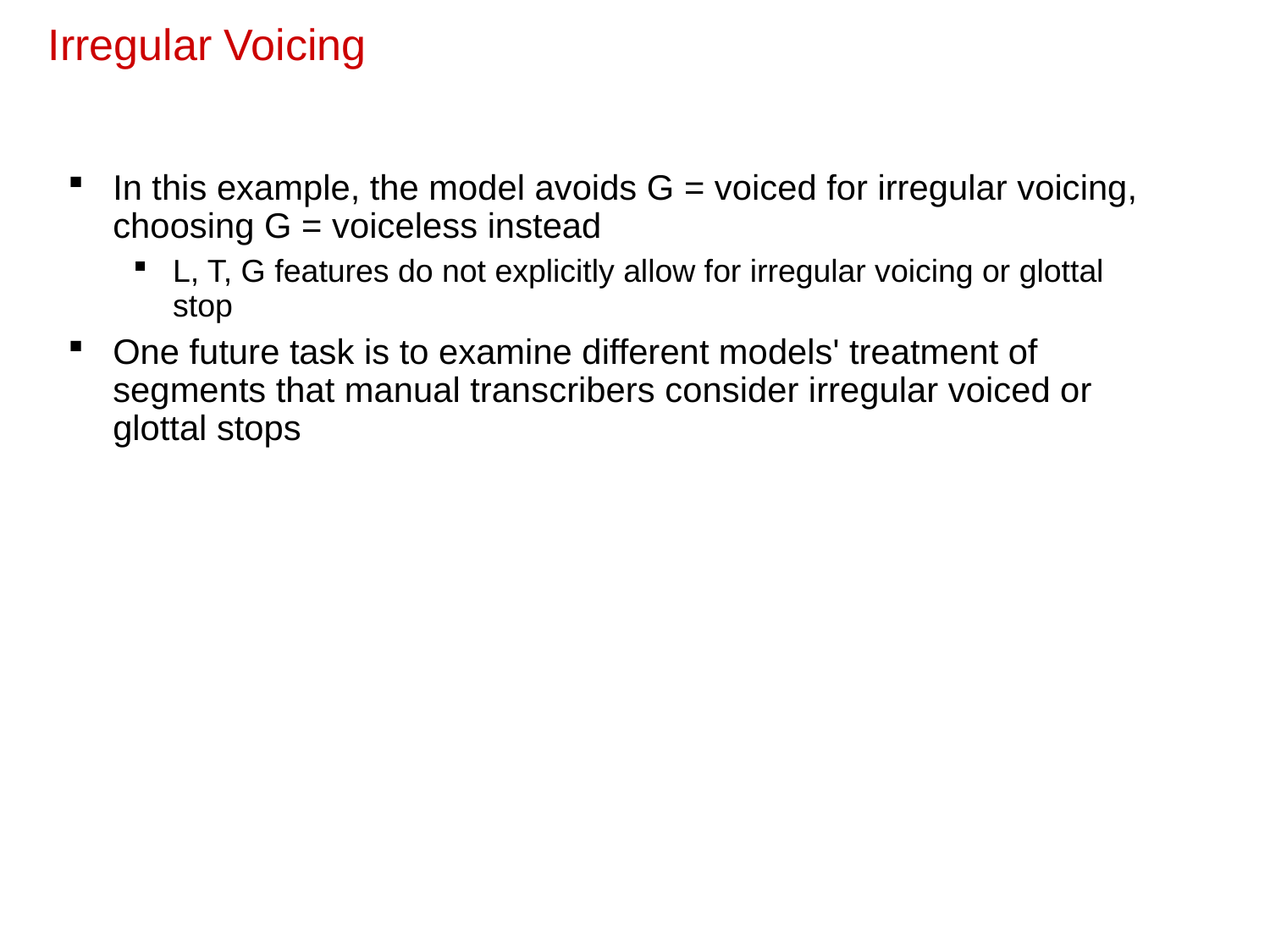

# Irregular Voicing
In this example, the model avoids G = voiced for irregular voicing, choosing G = voiceless instead
L, T, G features do not explicitly allow for irregular voicing or glottal stop
One future task is to examine different models' treatment of segments that manual transcribers consider irregular voiced or glottal stops